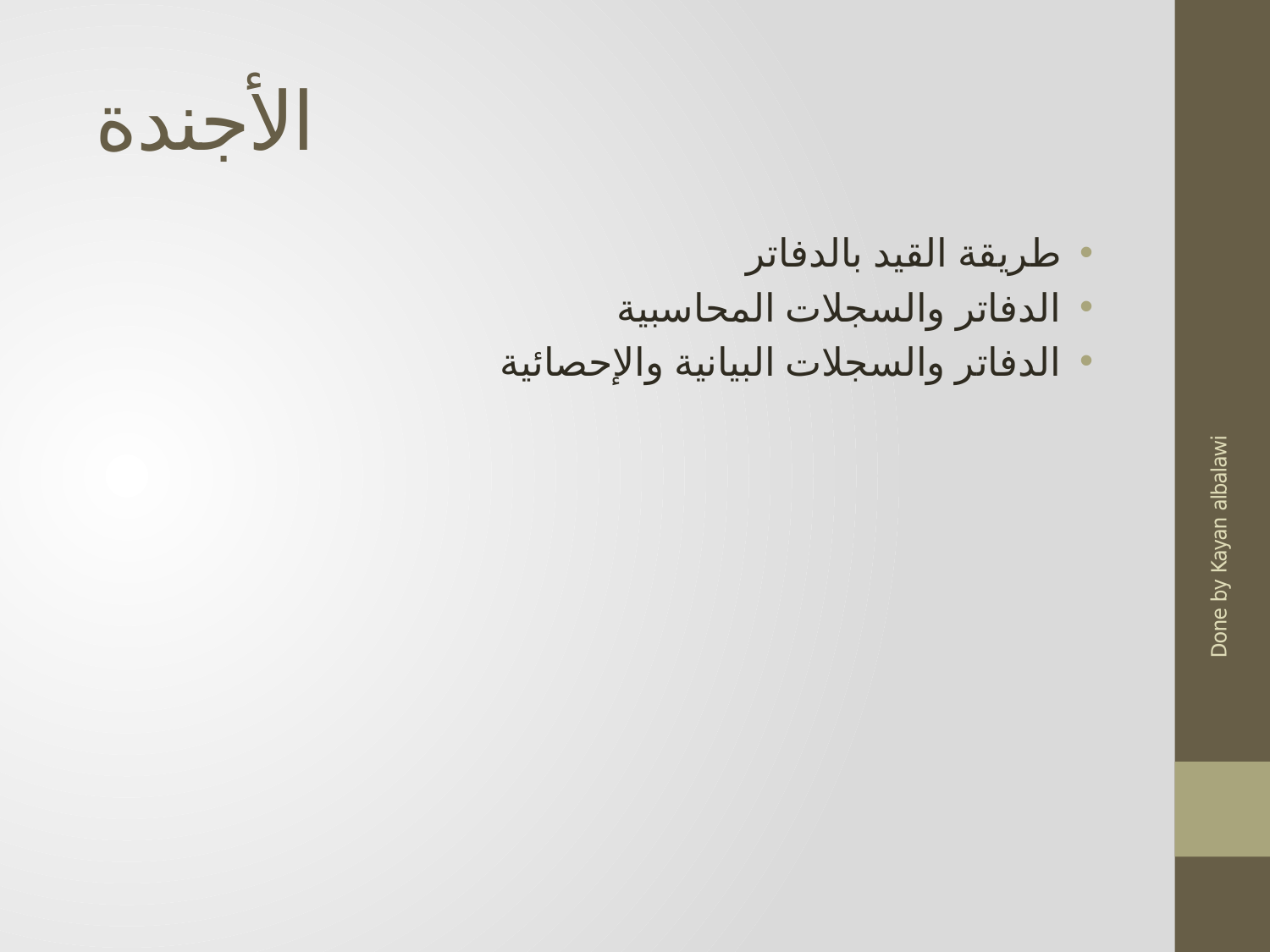

# الأجندة
طريقة القيد بالدفاتر
الدفاتر والسجلات المحاسبية
الدفاتر والسجلات البيانية والإحصائية
Done by Kayan albalawi